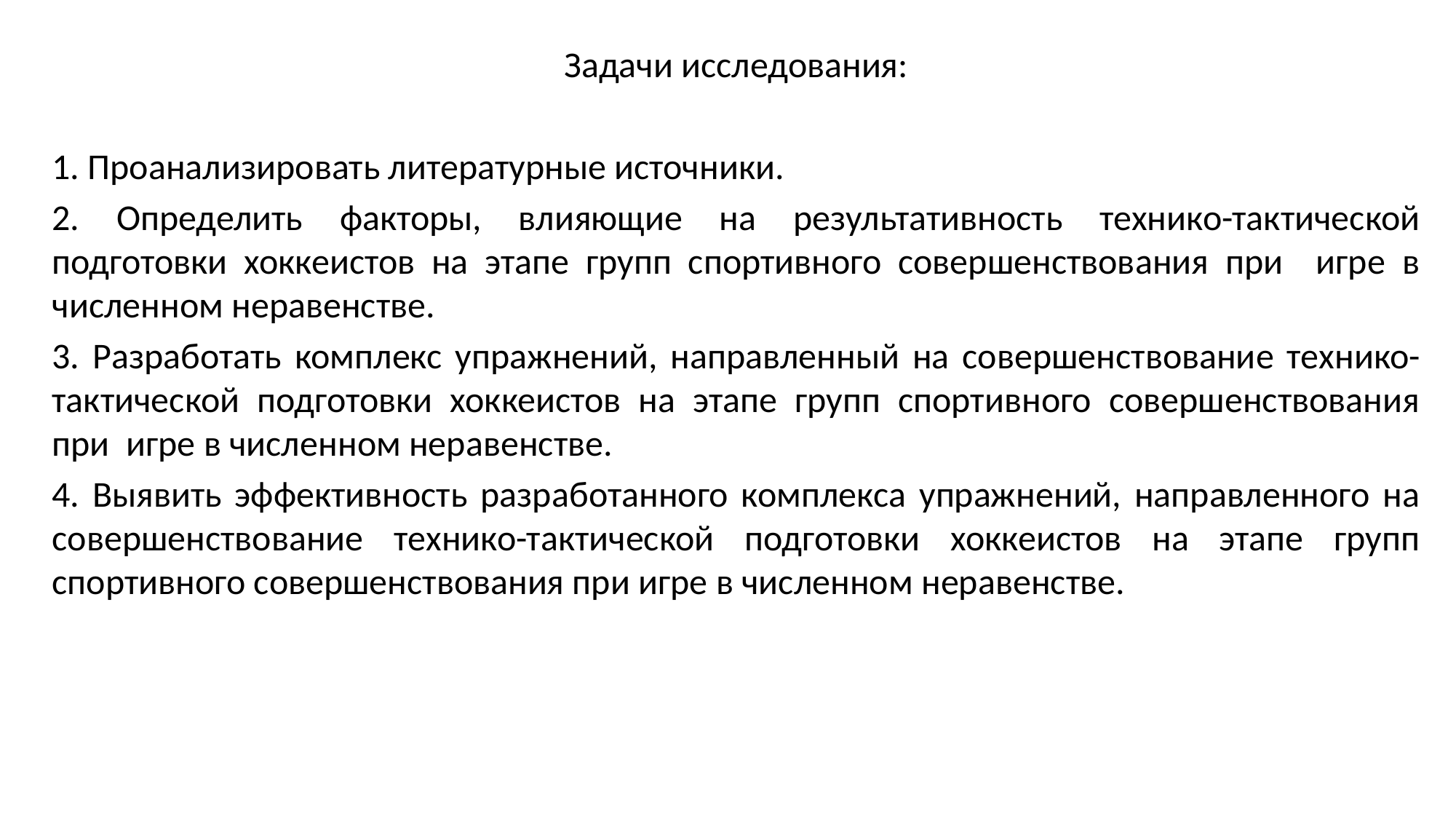

Задачи исследования:

1. Проанализировать литературные источники.
2. Определить факторы, влияющие на результативность технико-тактической подготовки хоккеистов на этапе групп спортивного совершенствования при  игре в численном неравенстве.
3. Разработать комплекс упражнений, направленный на совершенствование технико-тактической подготовки хоккеистов на этапе групп спортивного совершенствования при  игре в численном неравенстве.
4. Выявить эффективность разработанного комплекса упражнений, направленного на совершенствование технико-тактической подготовки хоккеистов на этапе групп спортивного совершенствования при игре в численном неравенстве.

#